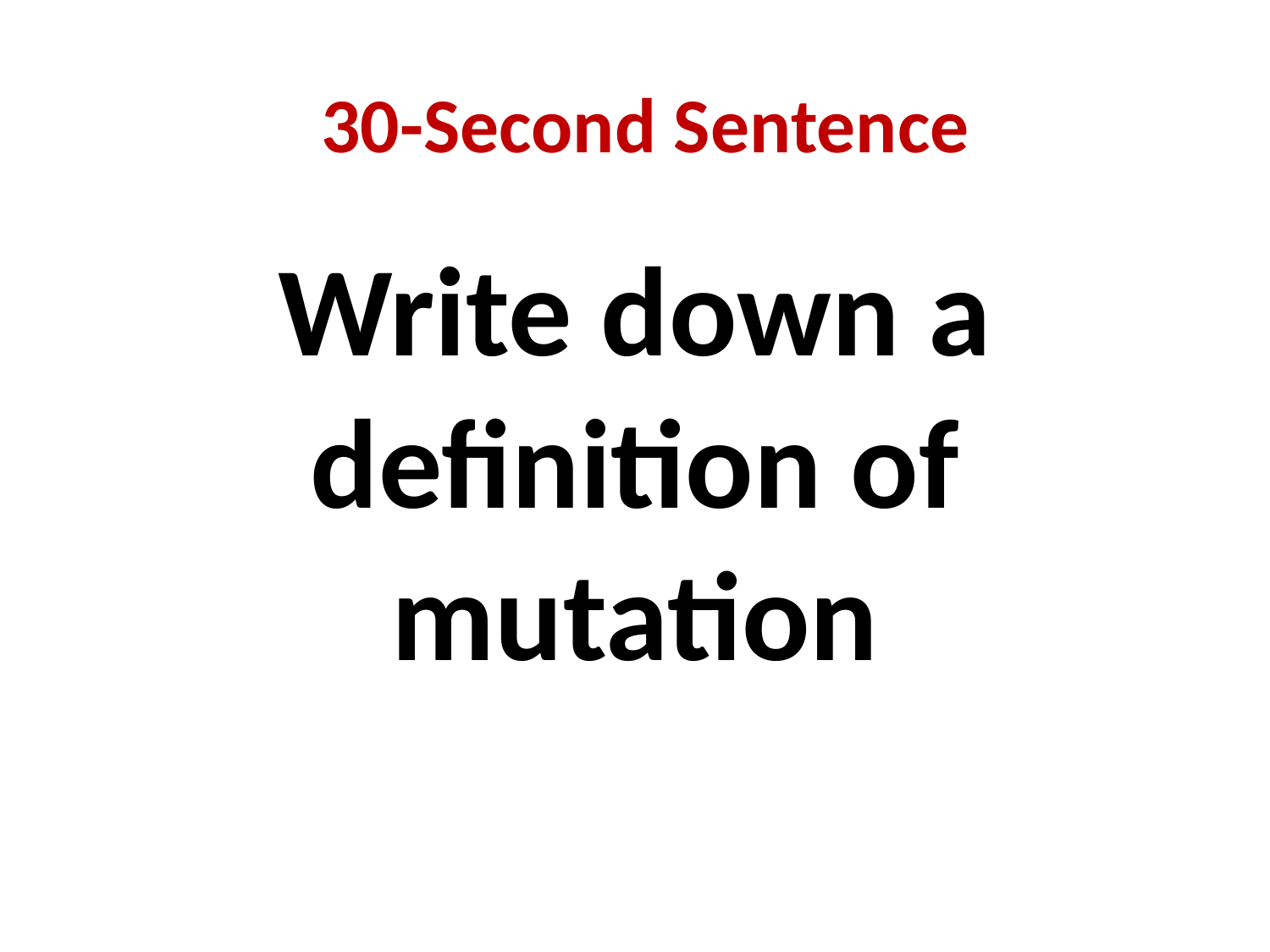

# 30-Second Sentence
Write down a definition of mutation